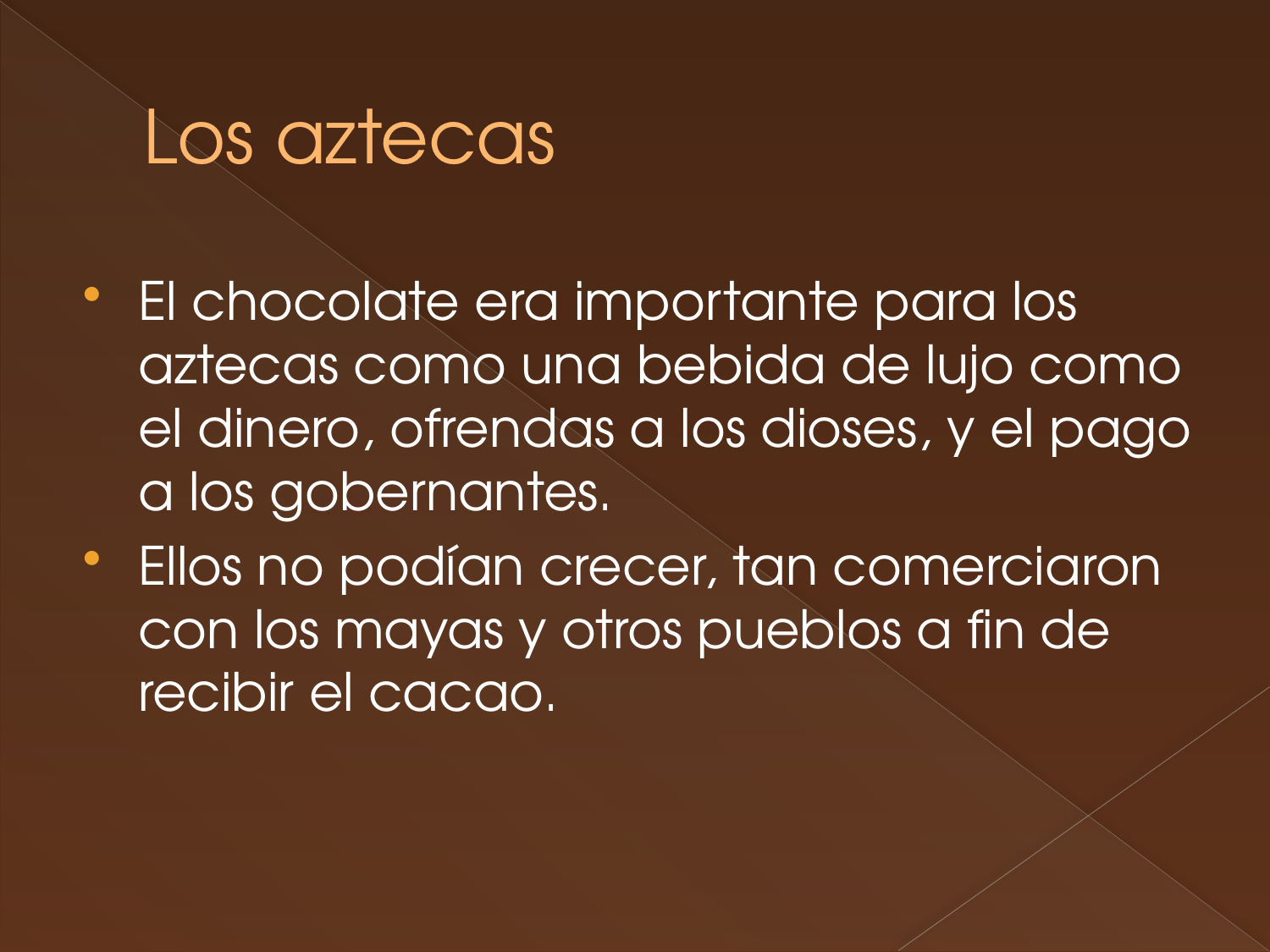

# Los aztecas
El chocolate era importante para los aztecas como una bebida de lujo como el dinero, ofrendas a los dioses, y el pago a los gobernantes.
Ellos no podían crecer, tan comerciaron con los mayas y otros pueblos a fin de recibir el cacao.